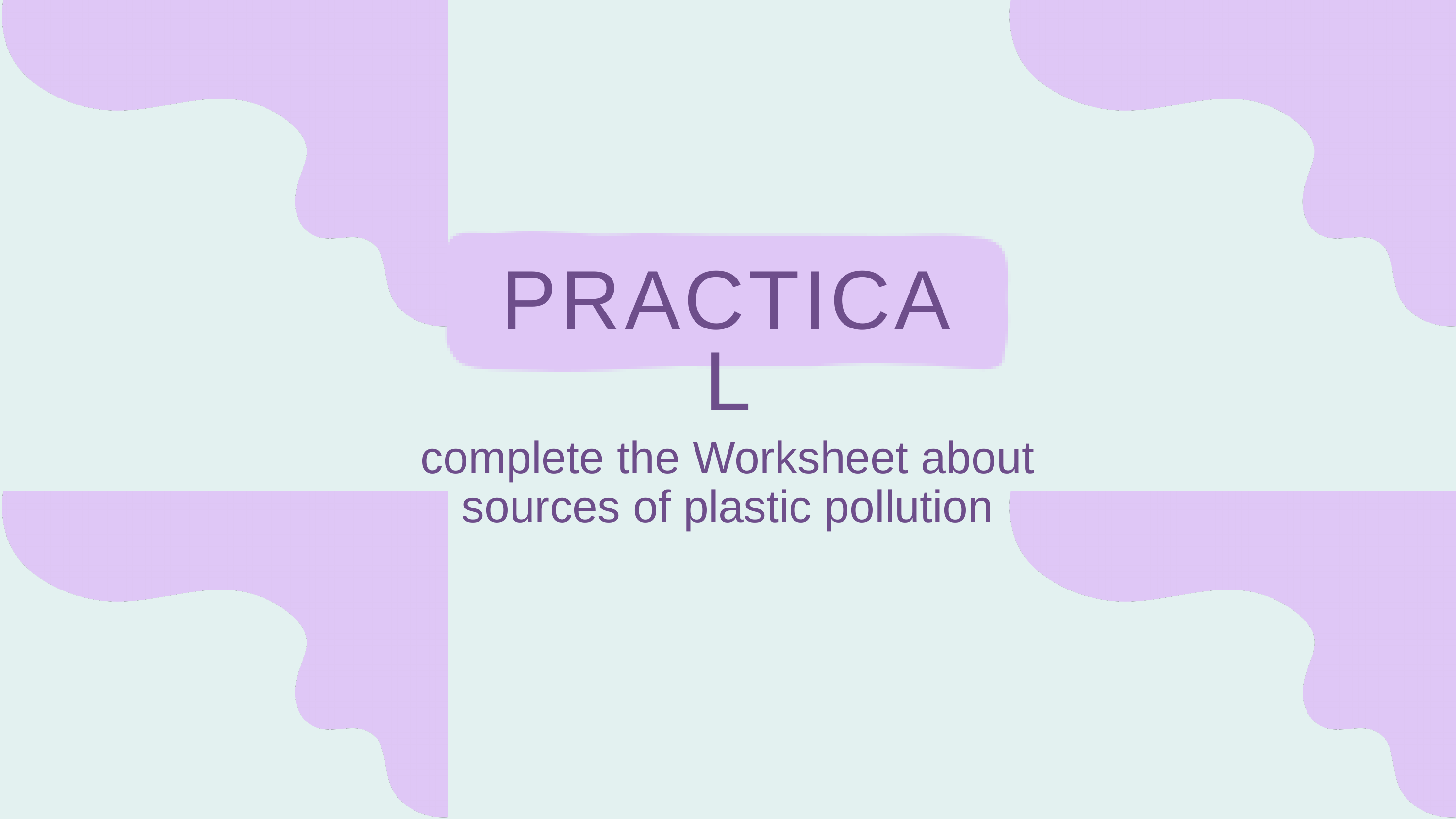

PRACTICAL
complete the Worksheet about sources of plastic pollution